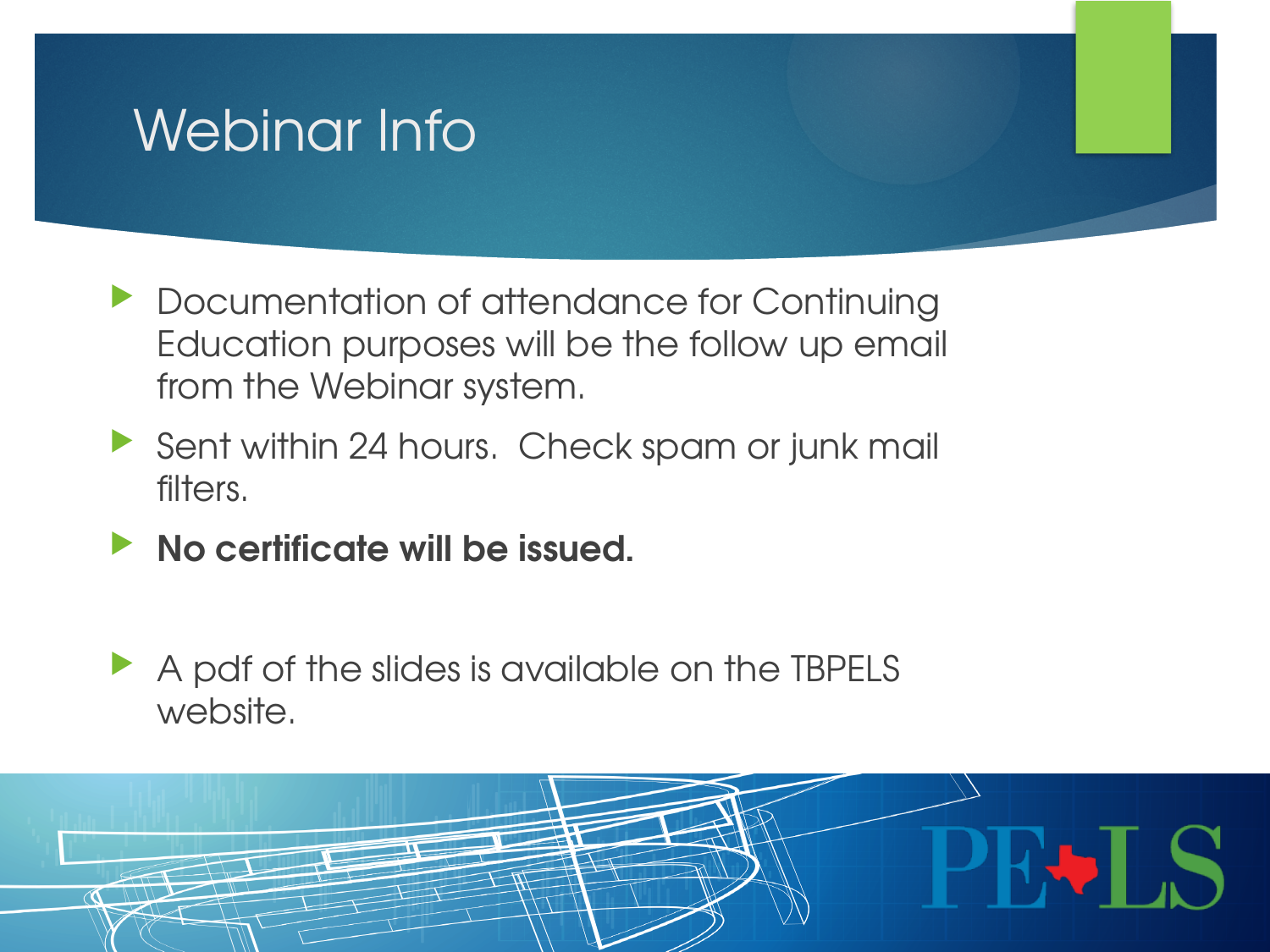

# Webinar Info
Documentation of attendance for Continuing Education purposes will be the follow up email from the Webinar system.
Sent within 24 hours.  Check spam or junk mail filters.
No certificate will be issued.

A pdf of the slides is available on the TBPELS website.